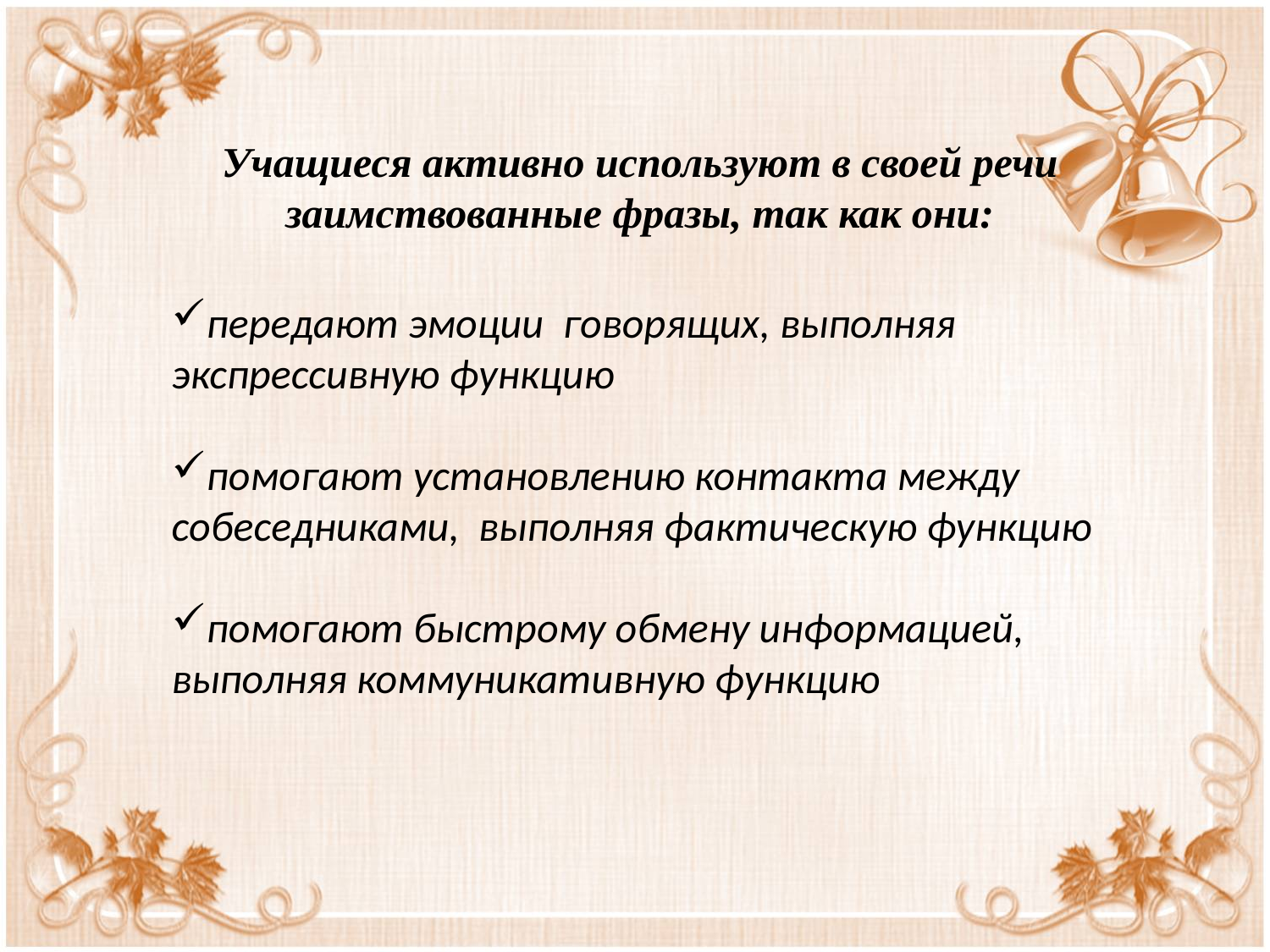

Учащиеся активно используют в своей речи заимствованные фразы, так как они:
передают эмоции  говорящих, выполняя экспрессивную функцию

помогают установлению контакта между собеседниками,  выполняя фактическую функцию

помогают быстрому обмену информацией, выполняя коммуникативную функцию